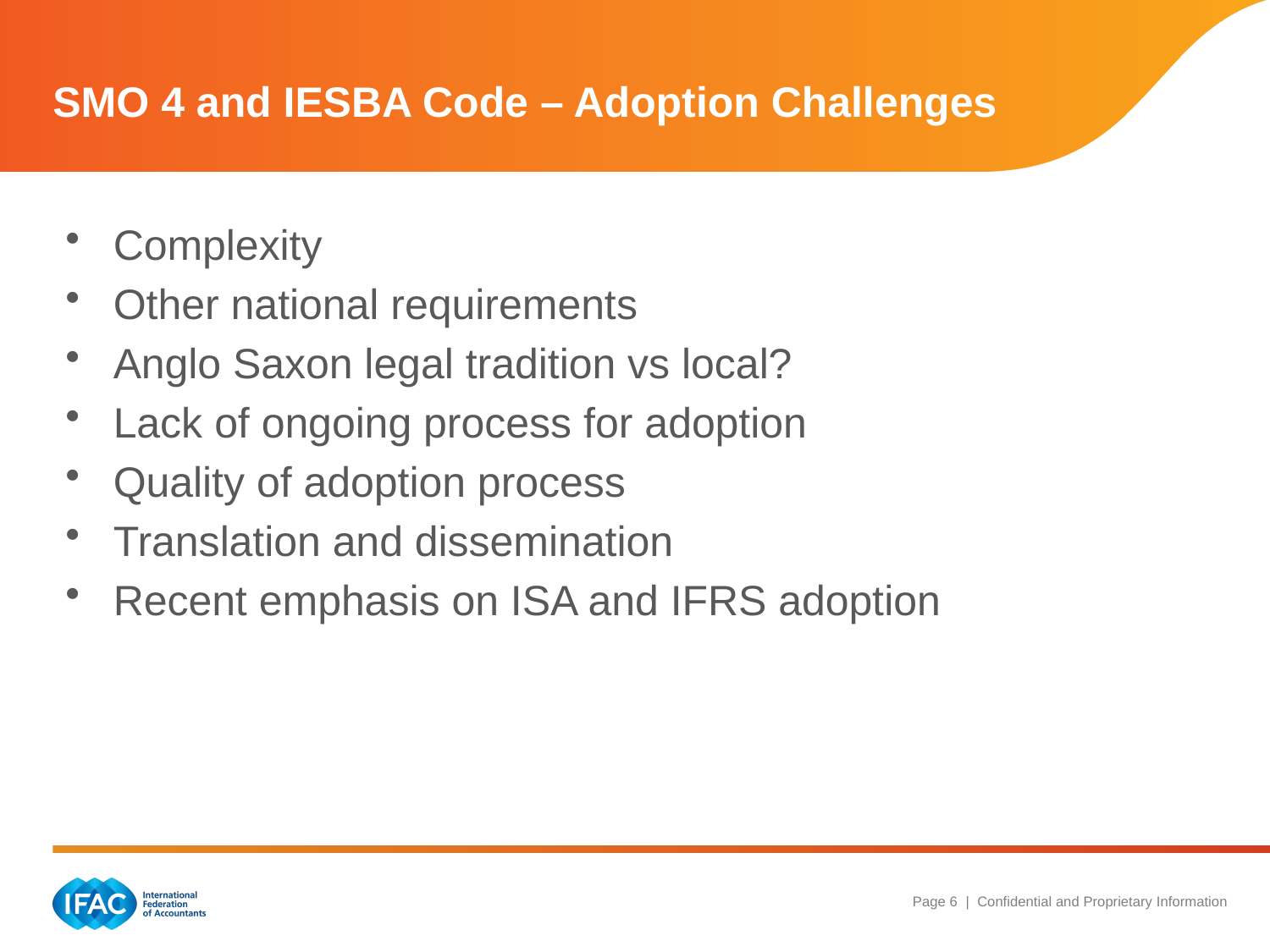

# SMO 4 and IESBA Code – Adoption Challenges
Complexity
Other national requirements
Anglo Saxon legal tradition vs local?
Lack of ongoing process for adoption
Quality of adoption process
Translation and dissemination
Recent emphasis on ISA and IFRS adoption